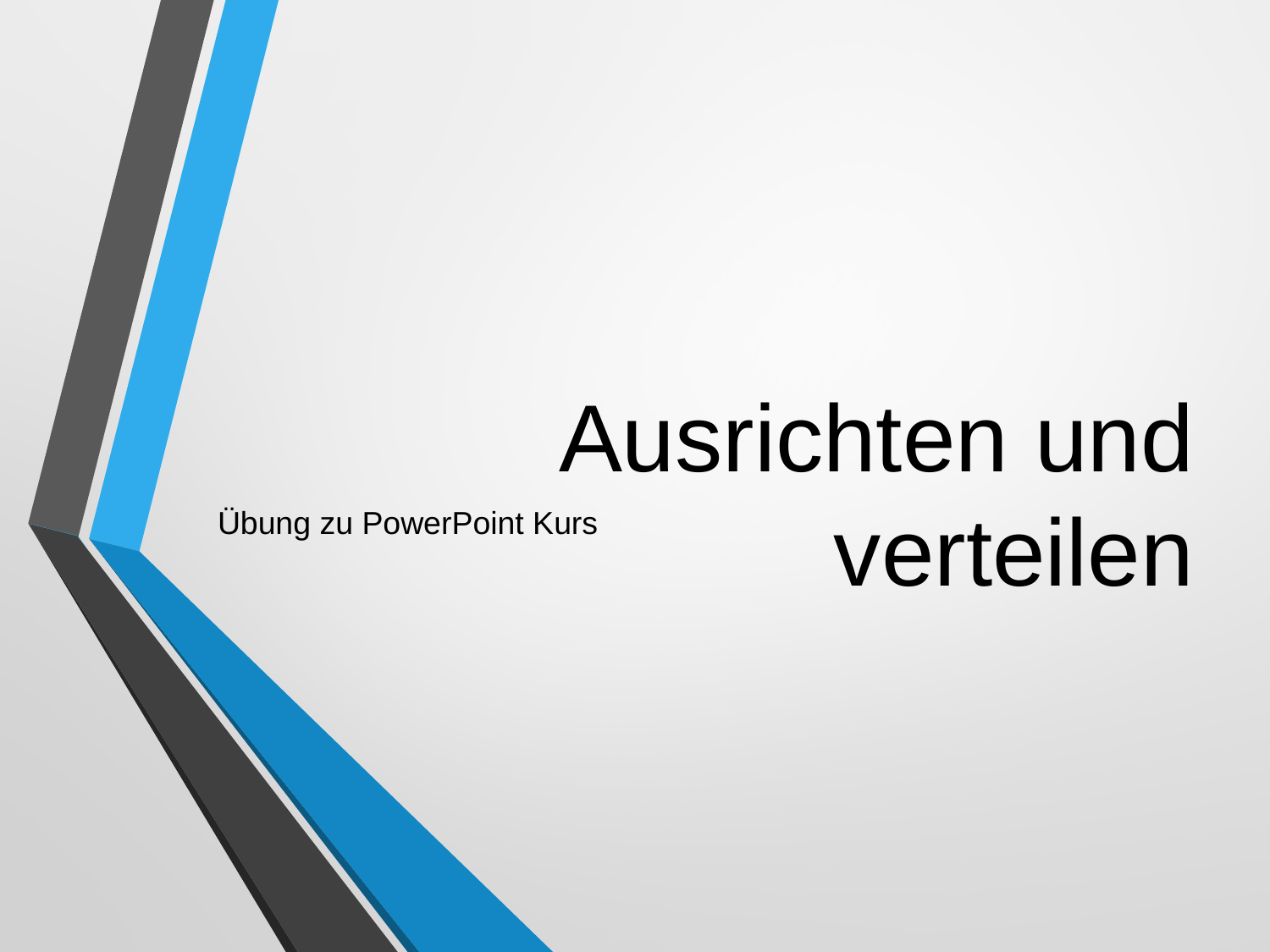

# Ausrichten und verteilen
Übung zu PowerPoint Kurs